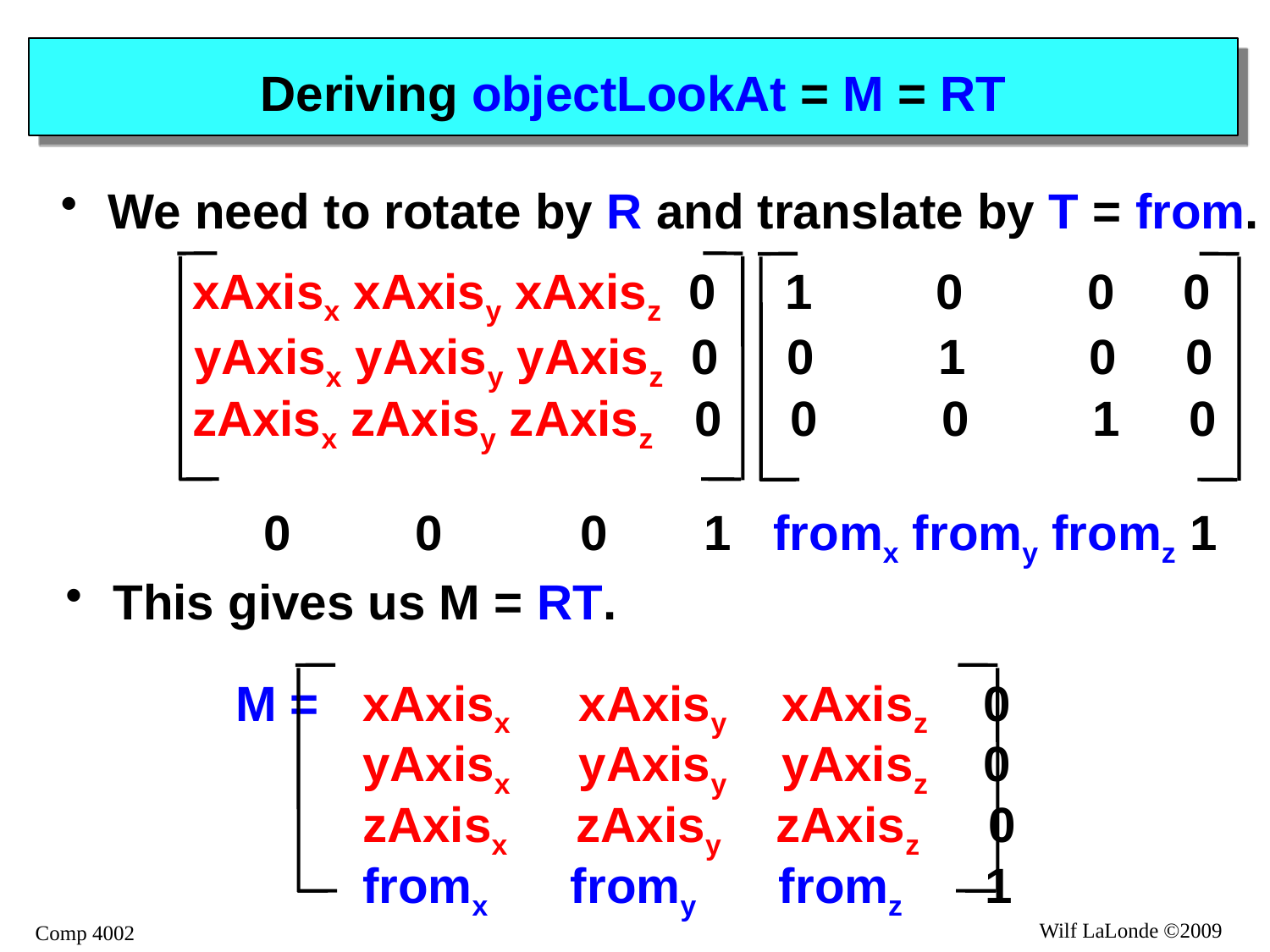

# Deriving objectLookAt = M = RT
We need to rotate by R and translate by T = from.

        xAxisx xAxisy xAxisz  0     1         0         0     0
        yAxisx yAxisy yAxisz  0     0         1         0     0
        zAxisx zAxisy zAxisz   0     0         0         1     0
	    0         0          0       1   fromx fromy fromz 1
This gives us M = RT.

		M =	xAxisx     xAxisy    xAxisz    0
		yAxisx     yAxisy    yAxisz    0
		zAxisx     zAxisy    zAxisz     0
		fromx      fromy      fromz      1